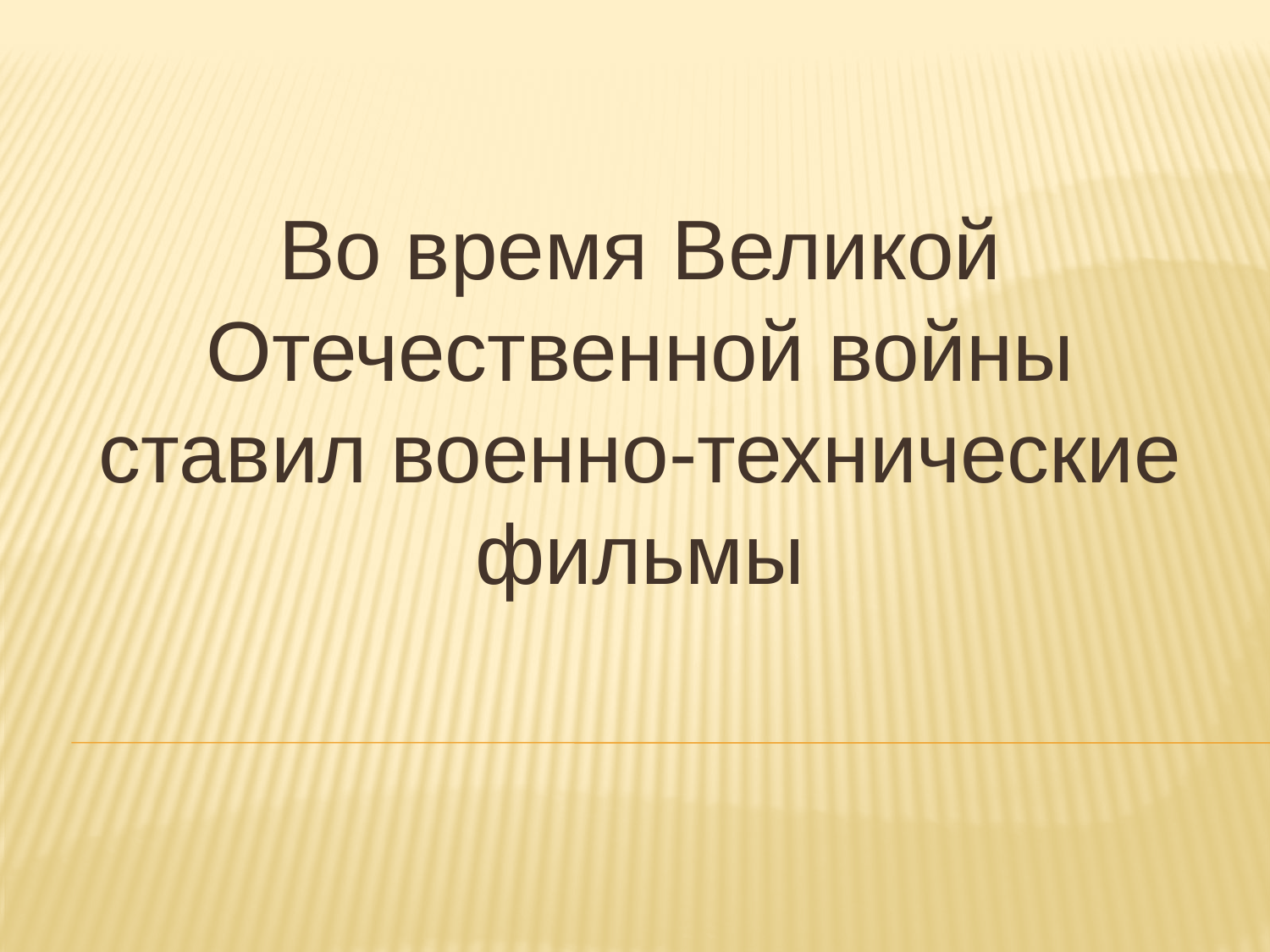

Во время Великой Отечественной войны ставил военно-технические фильмы

#